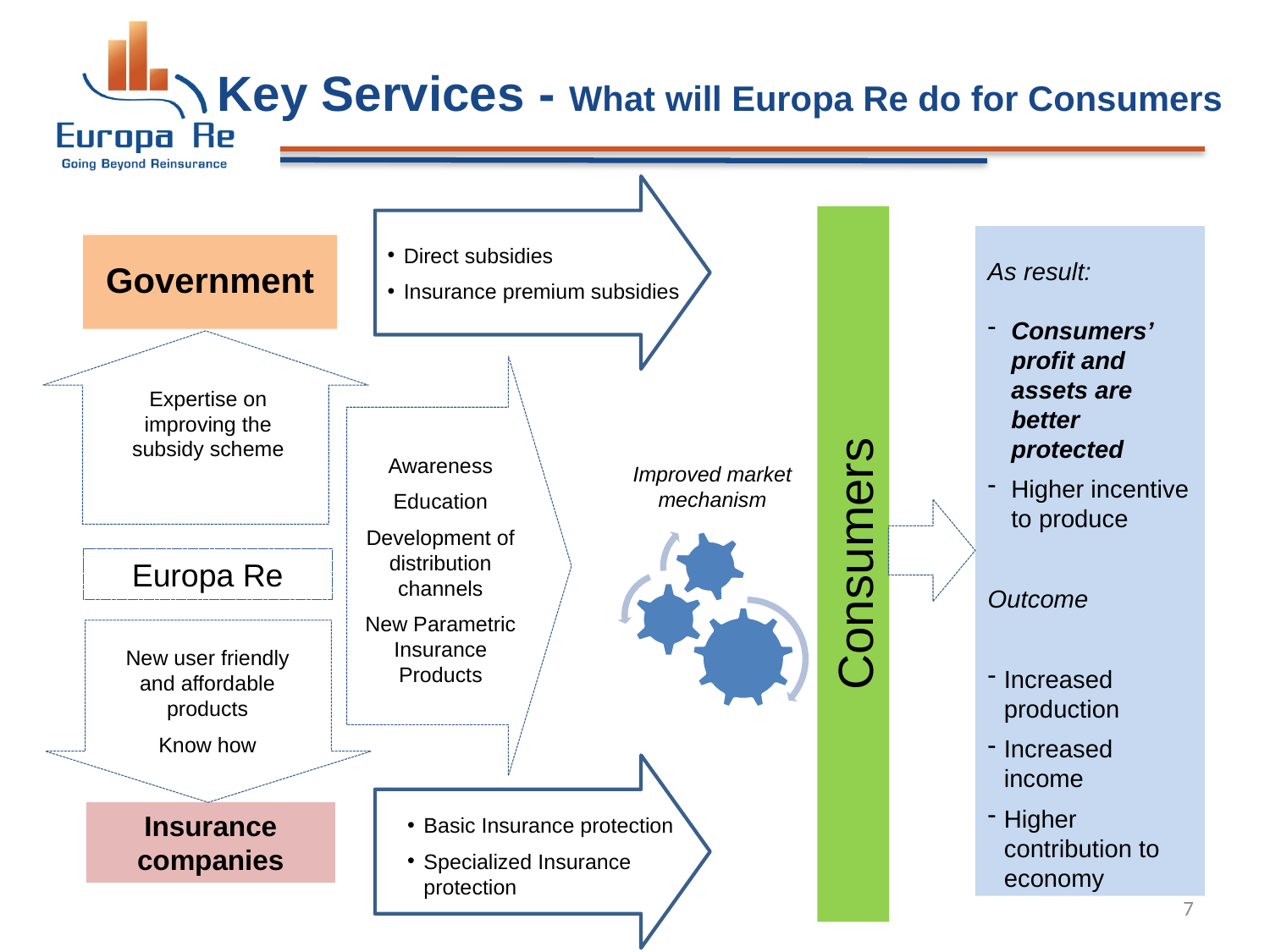

# Key Services - What will Europa Re do for Consumers

As result:

Consumers’ profit and assets are better protected
Higher incentive to produce

Outcome

Increased production
Increased income
Higher contribution to economy

Government
Direct subsidies
Insurance premium subsidies

Expertise on improving the subsidy scheme
Awareness
Education
Development of distribution channels
New Parametric Insurance Products

Improved market mechanism

Consumers
Europa Re

New user friendly and affordable products
Know how

Insurance companies
Basic Insurance protection
Specialized Insurance protection
7